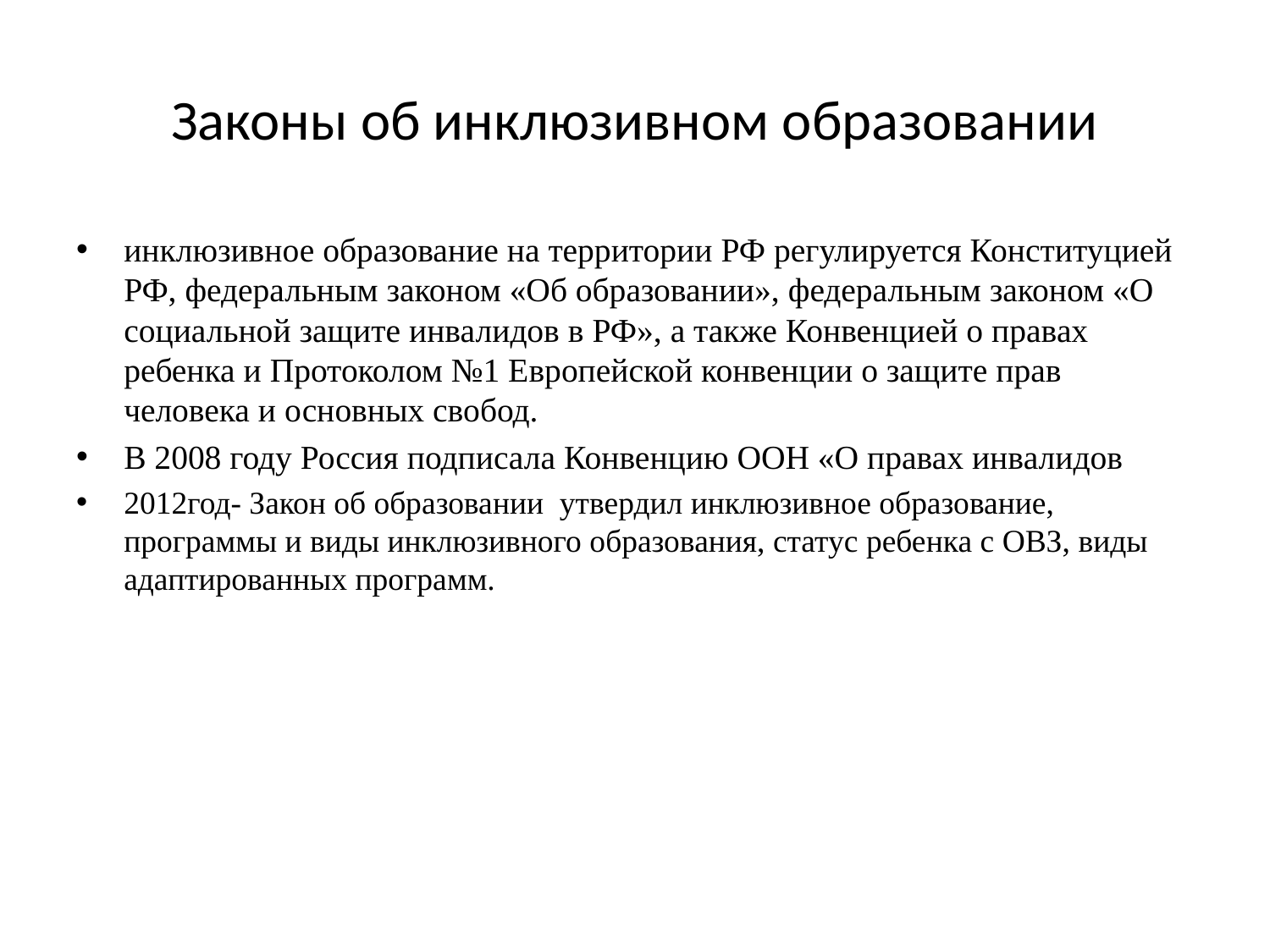

# Законы об инклюзивном образовании
инклюзивное образование на территории РФ регулируется Конституцией РФ, федеральным законом «Об образовании», федеральным законом «О социальной защите инвалидов в РФ», а также Конвенцией о правах ребенка и Протоколом №1 Европейской конвенции о защите прав человека и основных свобод.
В 2008 году Россия подписала Конвенцию ООН «О правах инвалидов
2012год- Закон об образовании  утвердил инклюзивное образование, программы и виды инклюзивного образования, статус ребенка с ОВЗ, виды адаптированных программ.